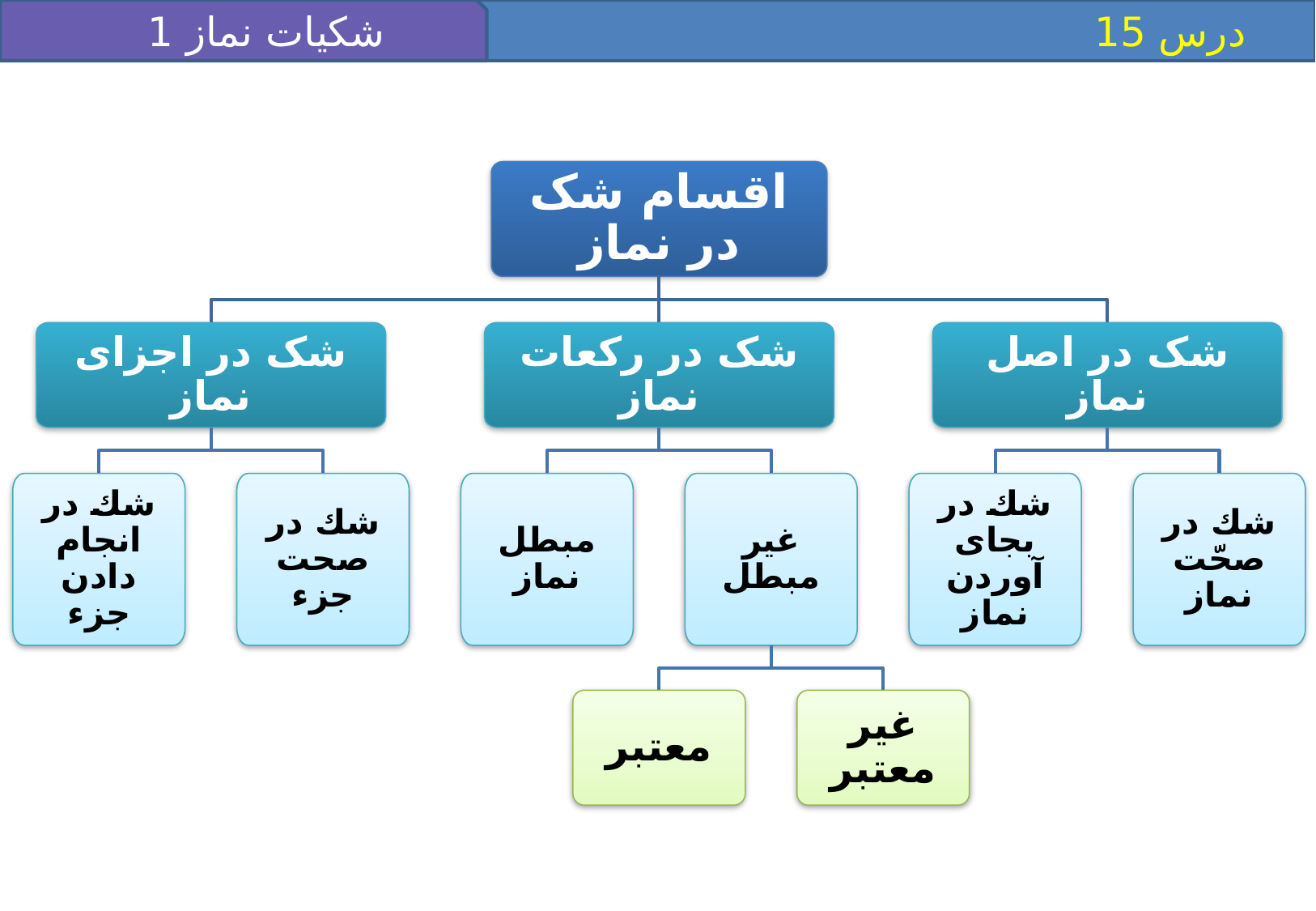

شکیات نماز 1
 درس 15
اقسام شک در نماز

شک در اجزای نماز

شک در رکعات نماز

شک در اصل نماز

شك در انجام دادن جزء

شك در صحت جزء

مبطل نماز

غیر مبطل

شك در بجاى آوردن نماز

شك در صحّت نماز

معتبر

غير معتبر